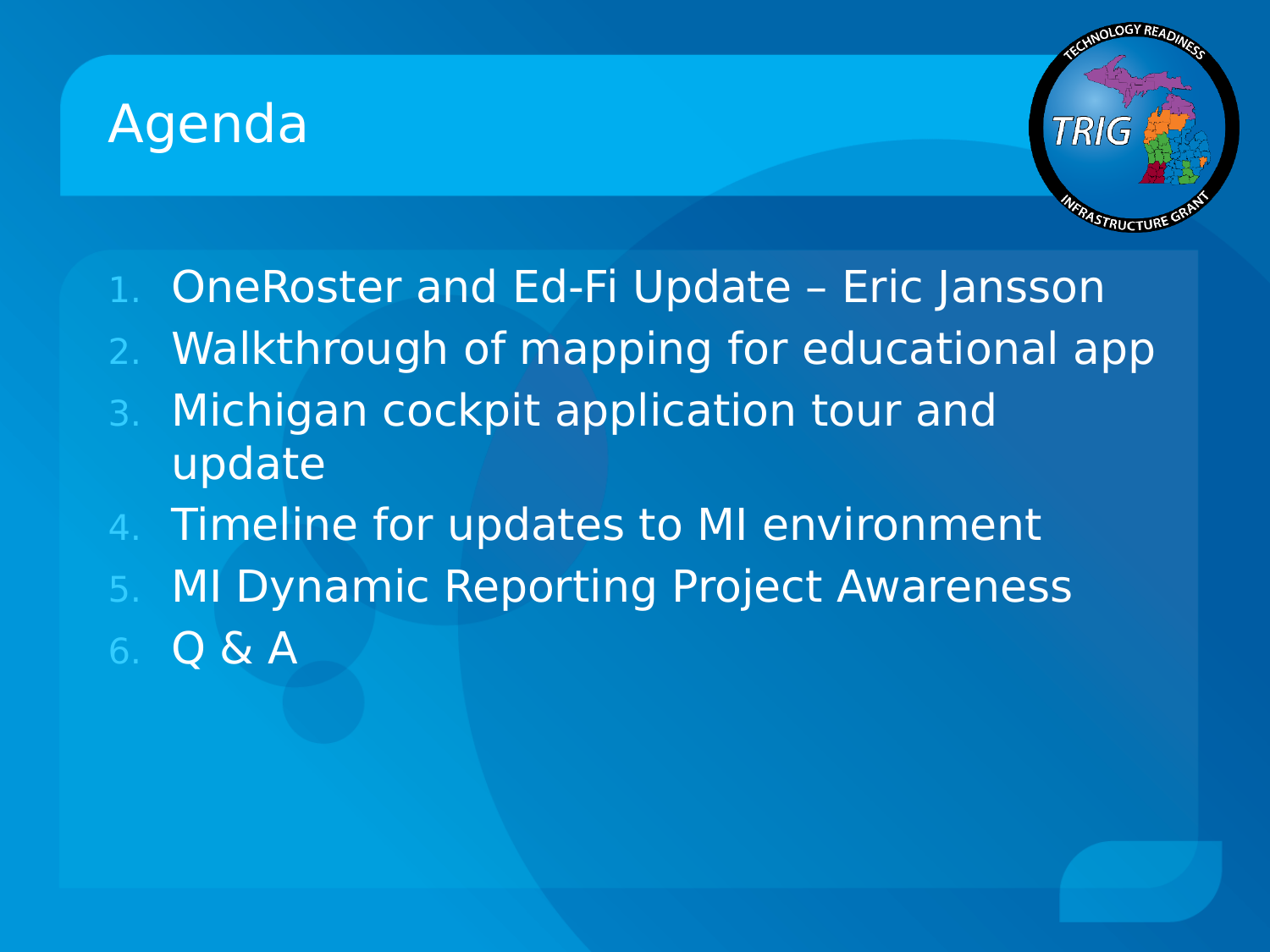

# Agenda
OneRoster and Ed-Fi Update – Eric Jansson
Walkthrough of mapping for educational app
Michigan cockpit application tour and update
Timeline for updates to MI environment
MI Dynamic Reporting Project Awareness
Q & A